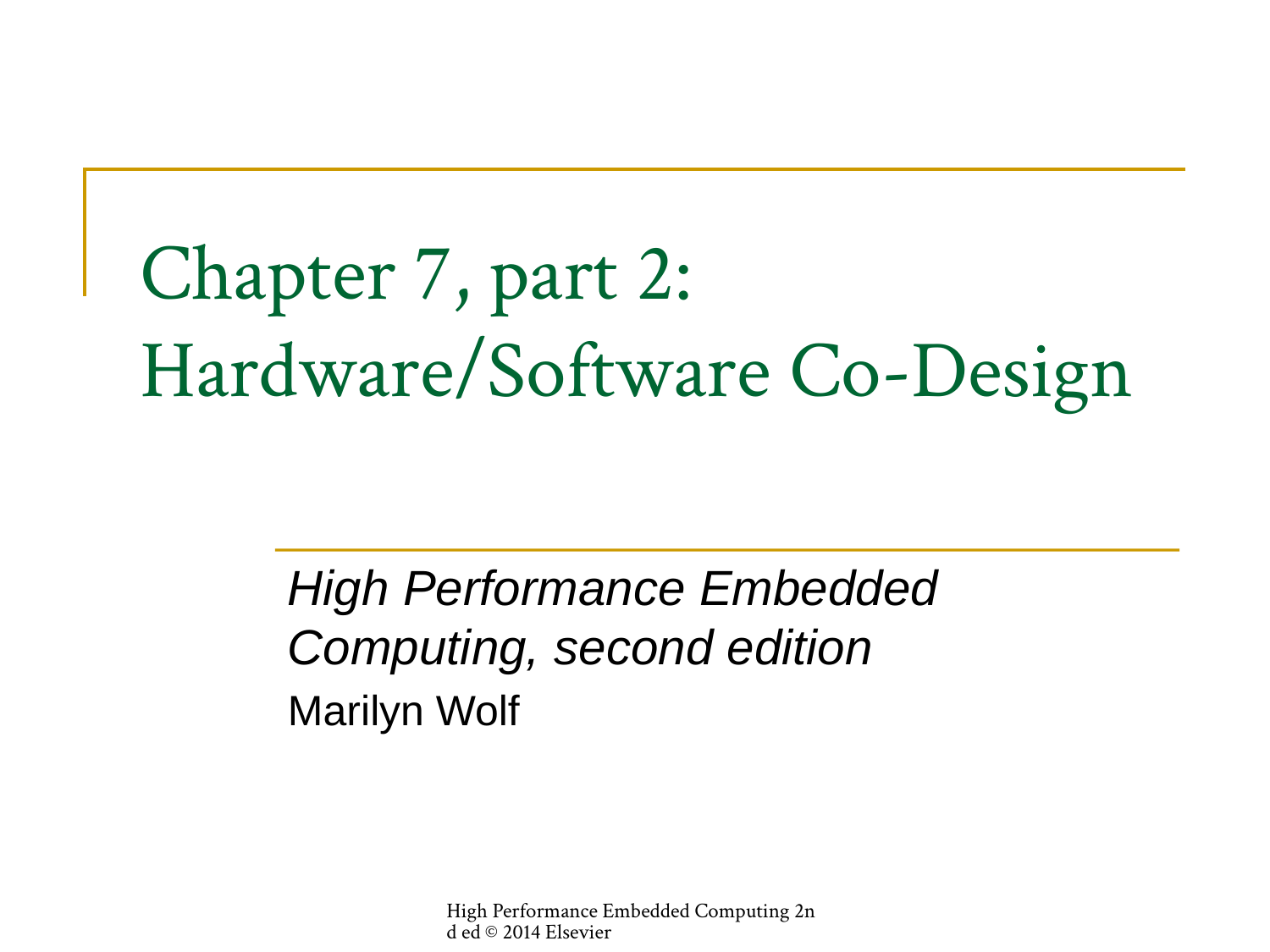

# Chapter 7, part 2: Hardware/Software Co-Design
High Performance Embedded Computing, second edition
Marilyn Wolf
High Performance Embedded Computing 2nd ed © 2014 Elsevier